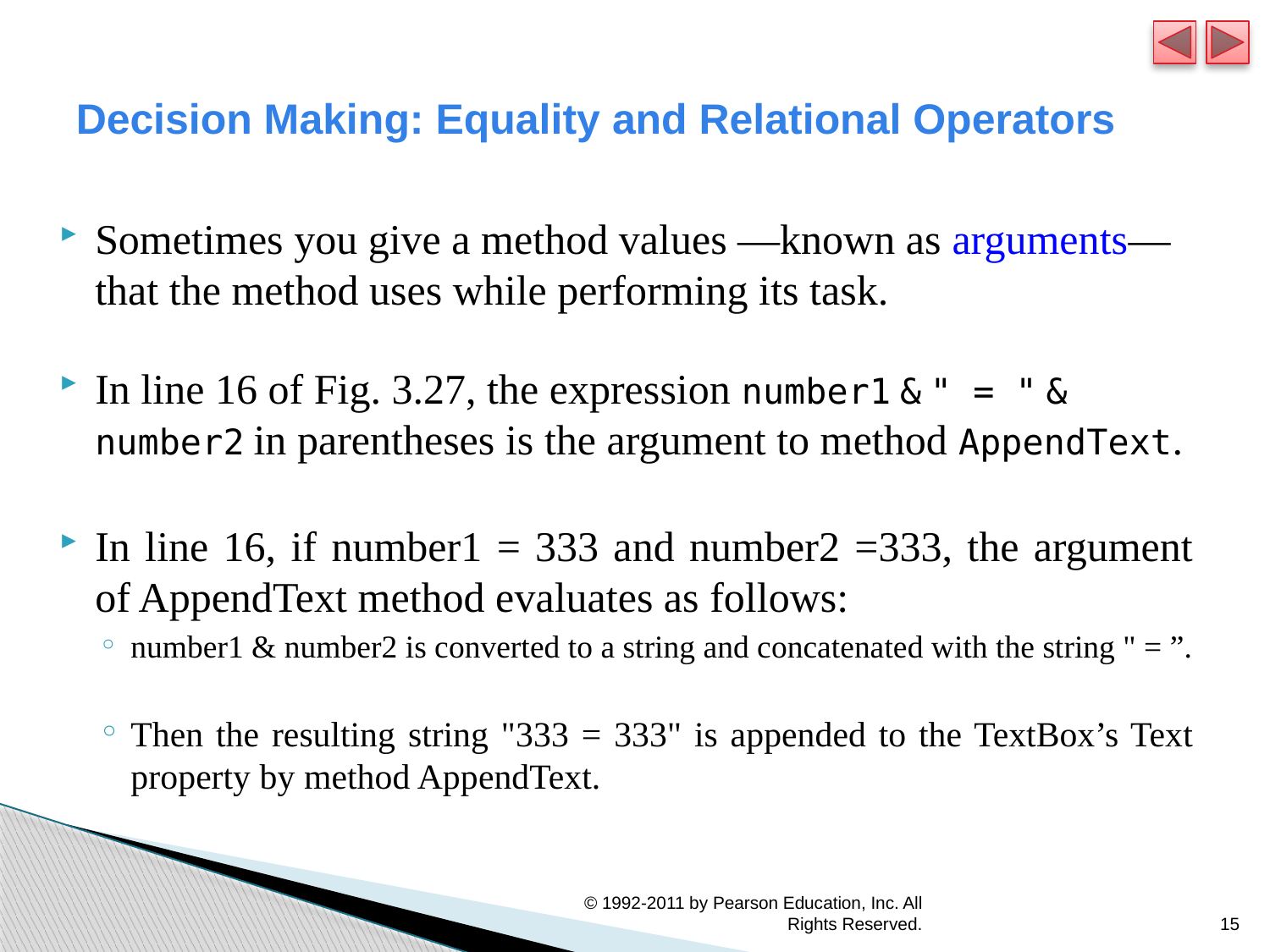

# Decision Making: Equality and Relational Operators
Sometimes you give a method values —known as arguments—that the method uses while performing its task.

In line 16 of Fig. 3.27, the expression number1 & " = " & number2 in parentheses is the argument to method AppendText.

In line 16, if number1 = 333 and number2 =333, the argument of AppendText method evaluates as follows:
number1 & number2 is converted to a string and concatenated with the string " = ”.

Then the resulting string "333 = 333" is appended to the TextBox’s Text property by method AppendText.

© 1992-2011 by Pearson Education, Inc. All Rights Reserved.
15